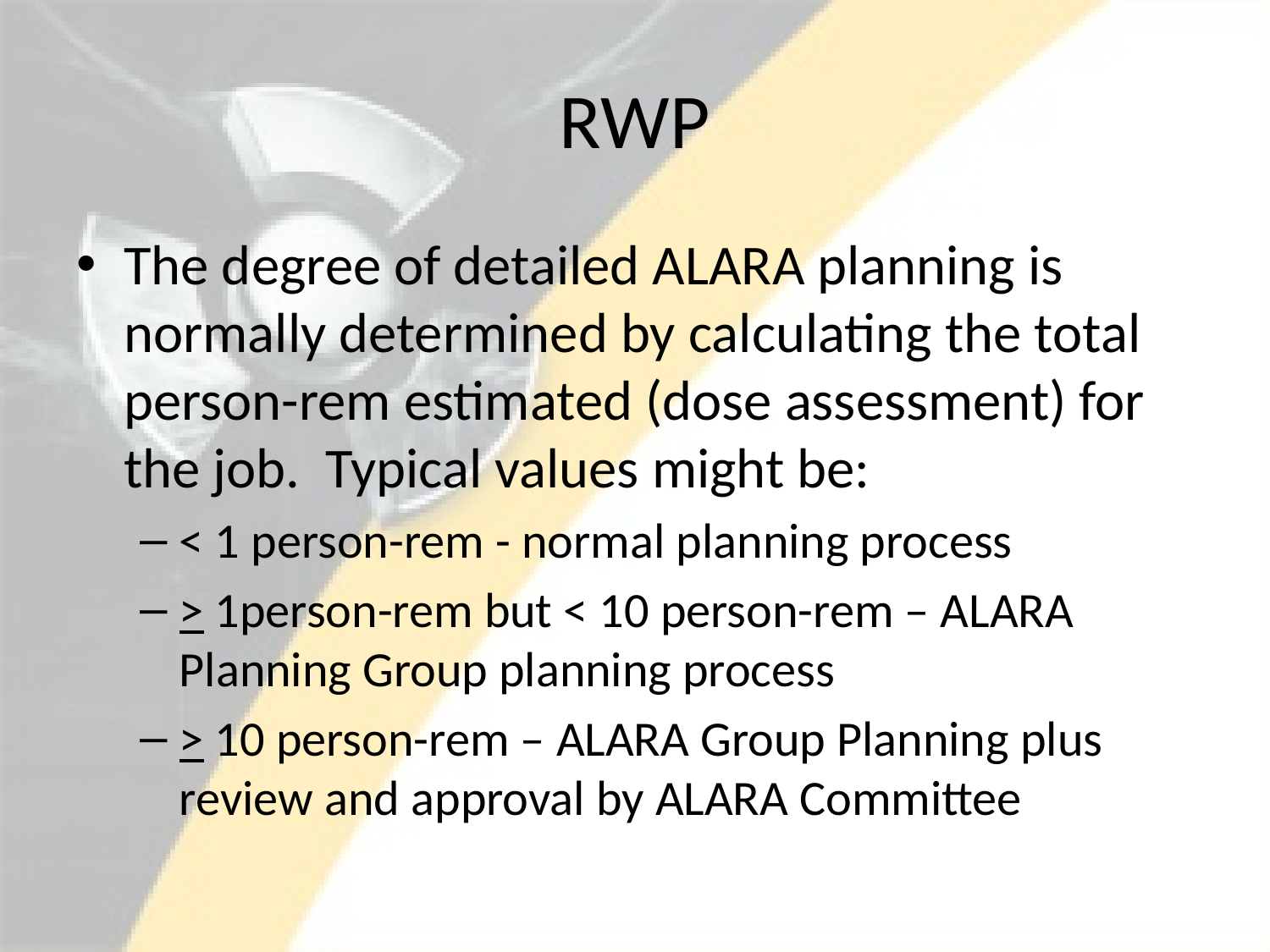

# RWP
The degree of detailed ALARA planning is normally determined by calculating the total person-rem estimated (dose assessment) for the job.  Typical values might be:
< 1 person-rem - normal planning process
> 1person-rem but < 10 person-rem – ALARA Planning Group planning process
> 10 person-rem – ALARA Group Planning plus review and approval by ALARA Committee